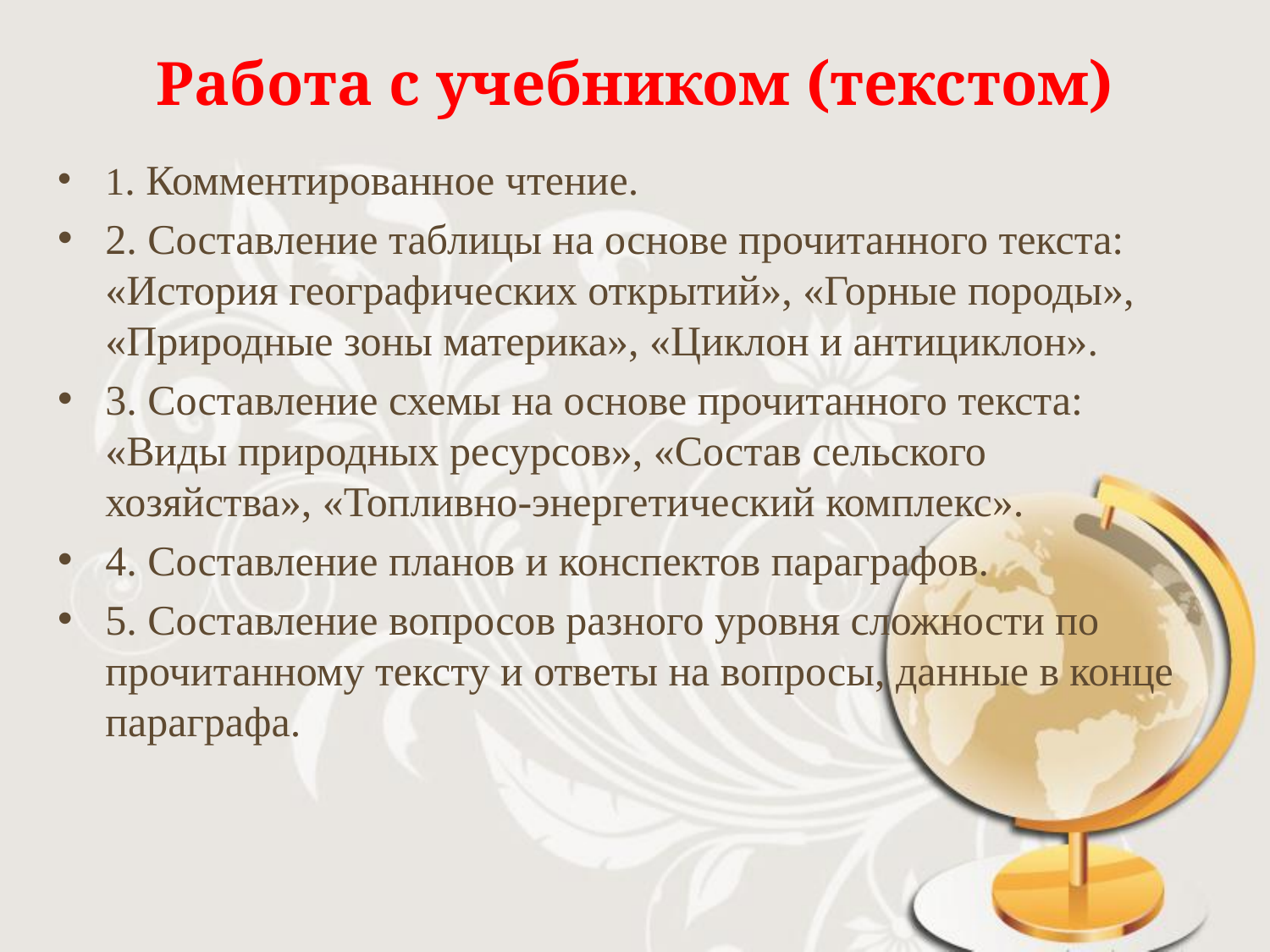

# Работа с учебником (текстом)
1. Комментированное чтение.
2. Составление таблицы на основе прочитанного текста: «История географических открытий», «Горные породы», «Природные зоны материка», «Циклон и антициклон».
3. Составление схемы на основе прочитанного текста: «Виды природных ресурсов», «Состав сельского хозяйства», «Топливно-энергетический комплекс».
4. Составление планов и конспектов параграфов.
5. Составление вопросов разного уровня сложности по прочитанному тексту и ответы на вопросы, данные в конце параграфа.